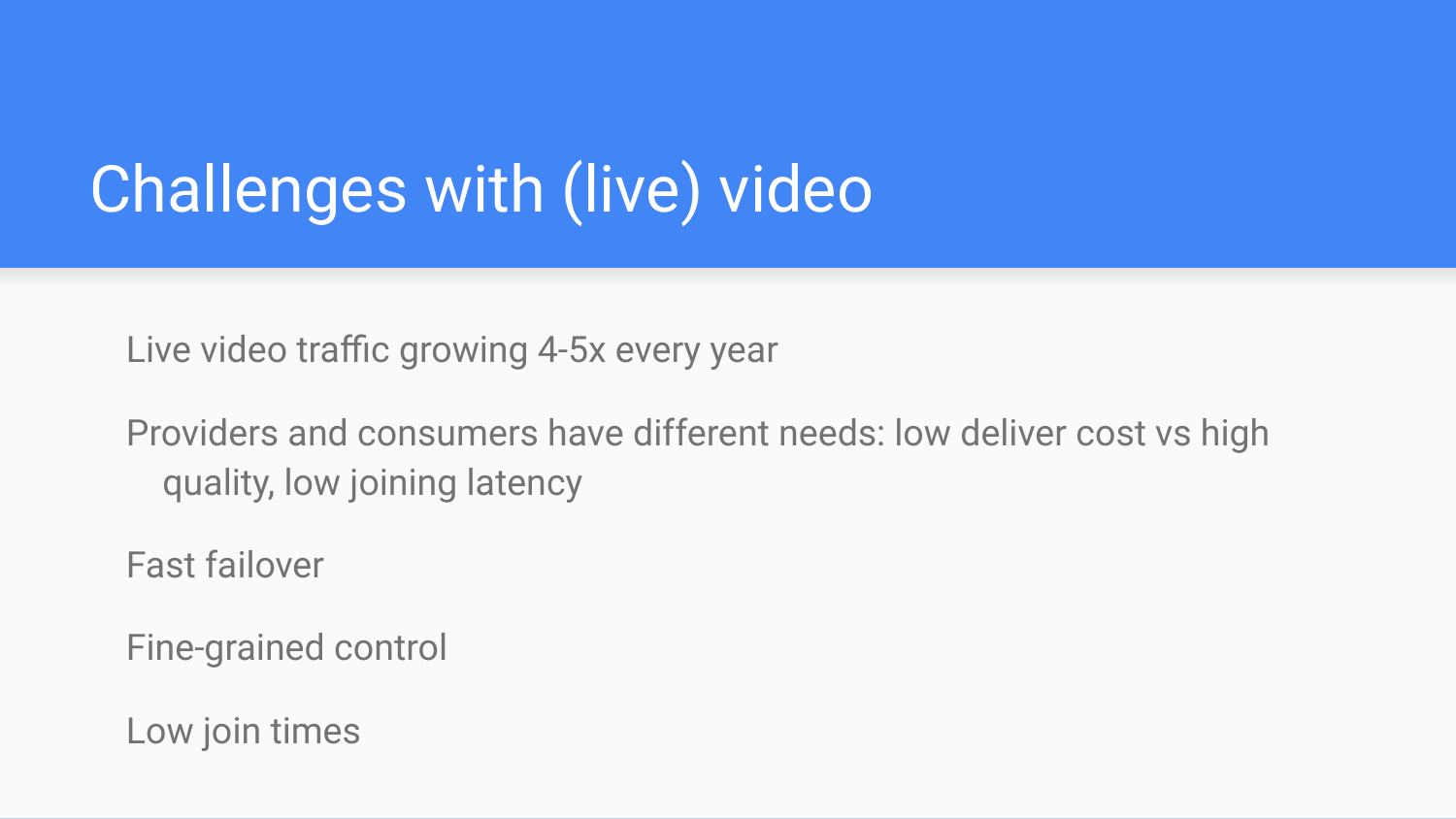

# Challenges with (live) video
Live video traffic growing 4-5x every year
Providers and consumers have different needs: low deliver cost vs high quality, low joining latency
Fast failover
Fine-grained control
Low join times